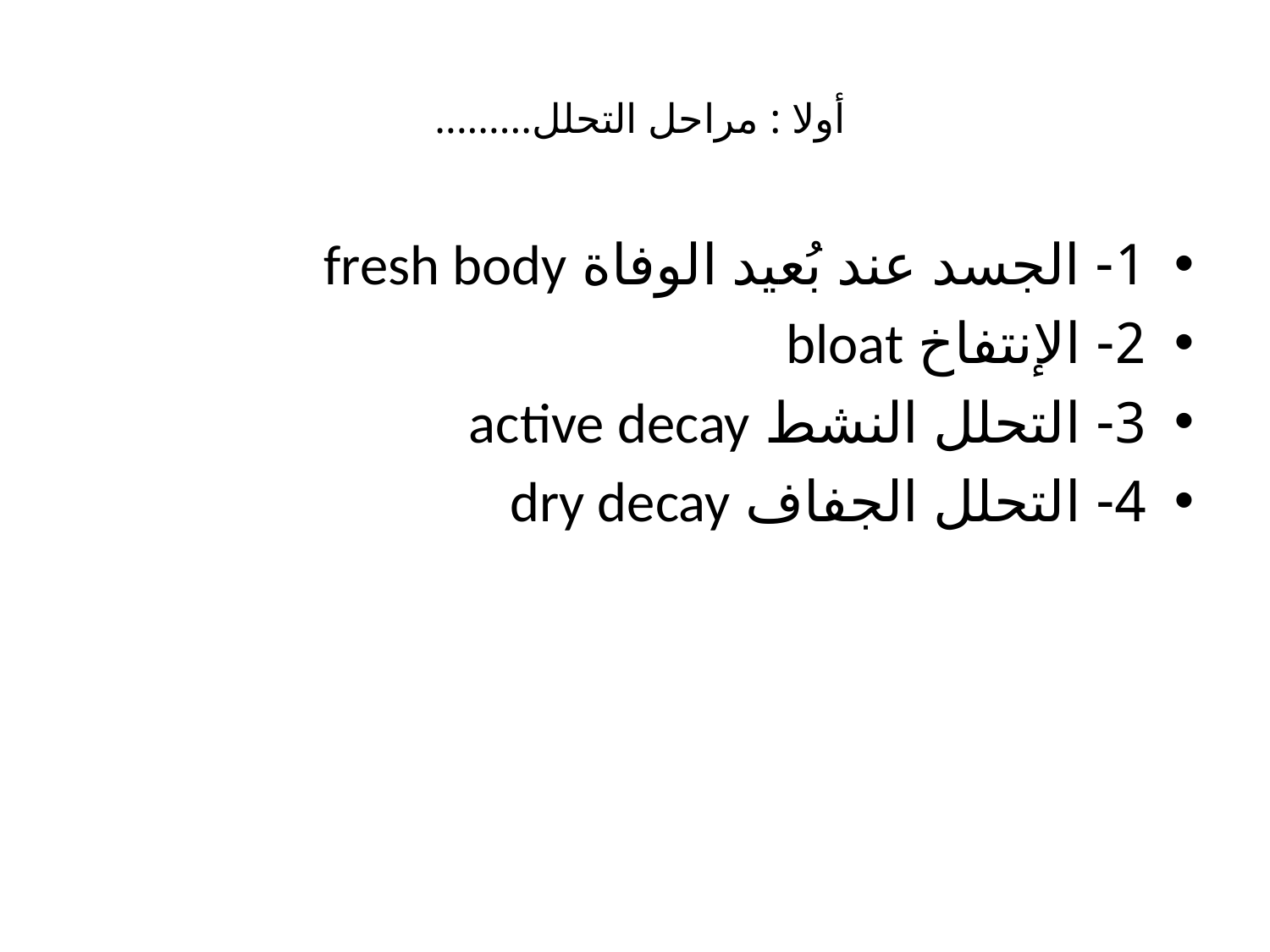

# أولا : مراحل التحلل.........
1- الجسد عند بُعيد الوفاة fresh body
2- الإنتفاخ bloat
3- التحلل النشط active decay
4- التحلل الجفاف dry decay